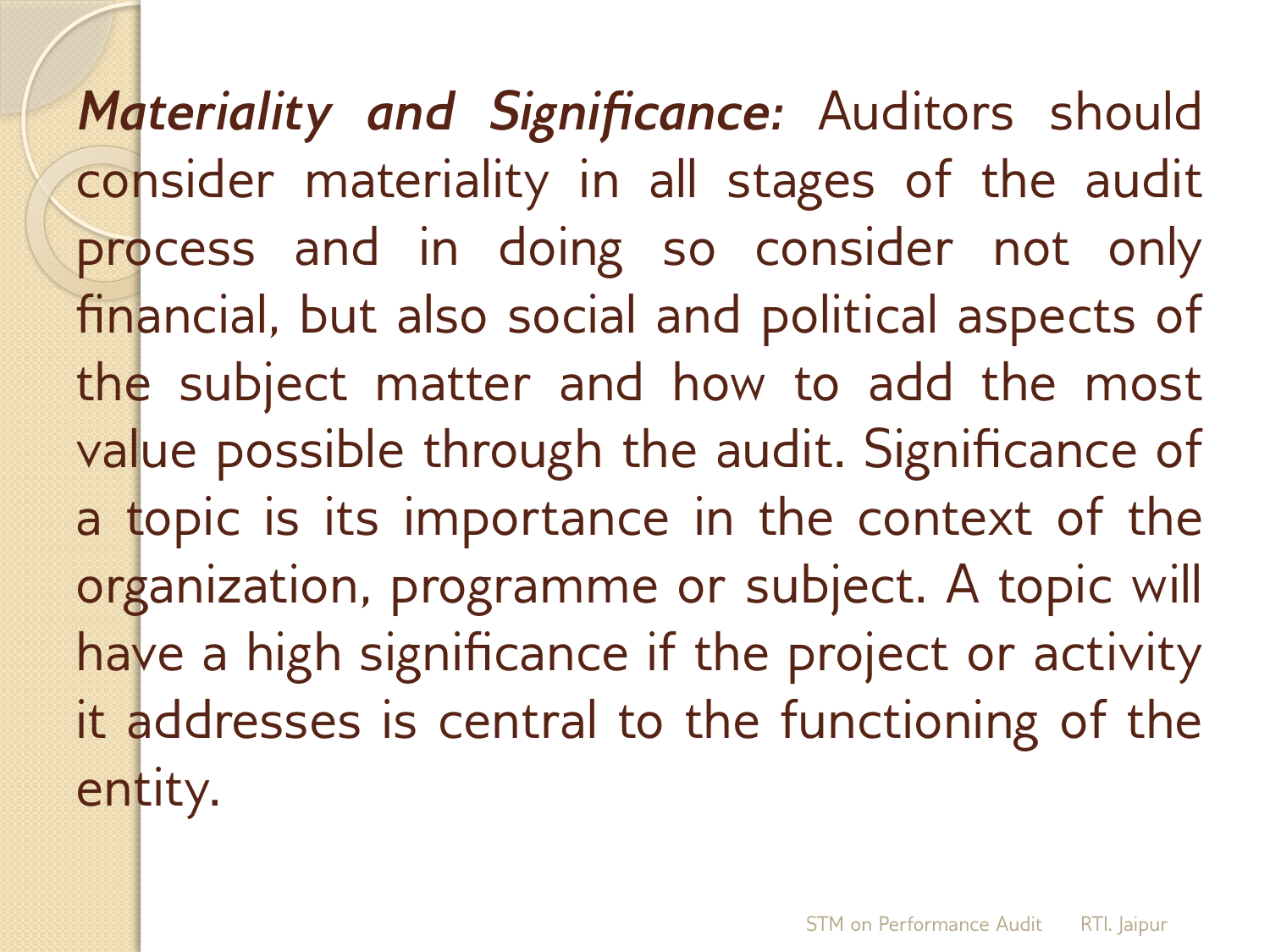

# Materiality and Significance: Auditors should consider materiality in all stages of the audit process and in doing so consider not only financial, but also social and political aspects of the subject matter and how to add the most value possible through the audit. Significance of a topic is its importance in the context of the organization, programme or subject. A topic will have a high significance if the project or activity it addresses is central to the functioning of the entity.
STM on Performance Audit      RTI. Jaipur